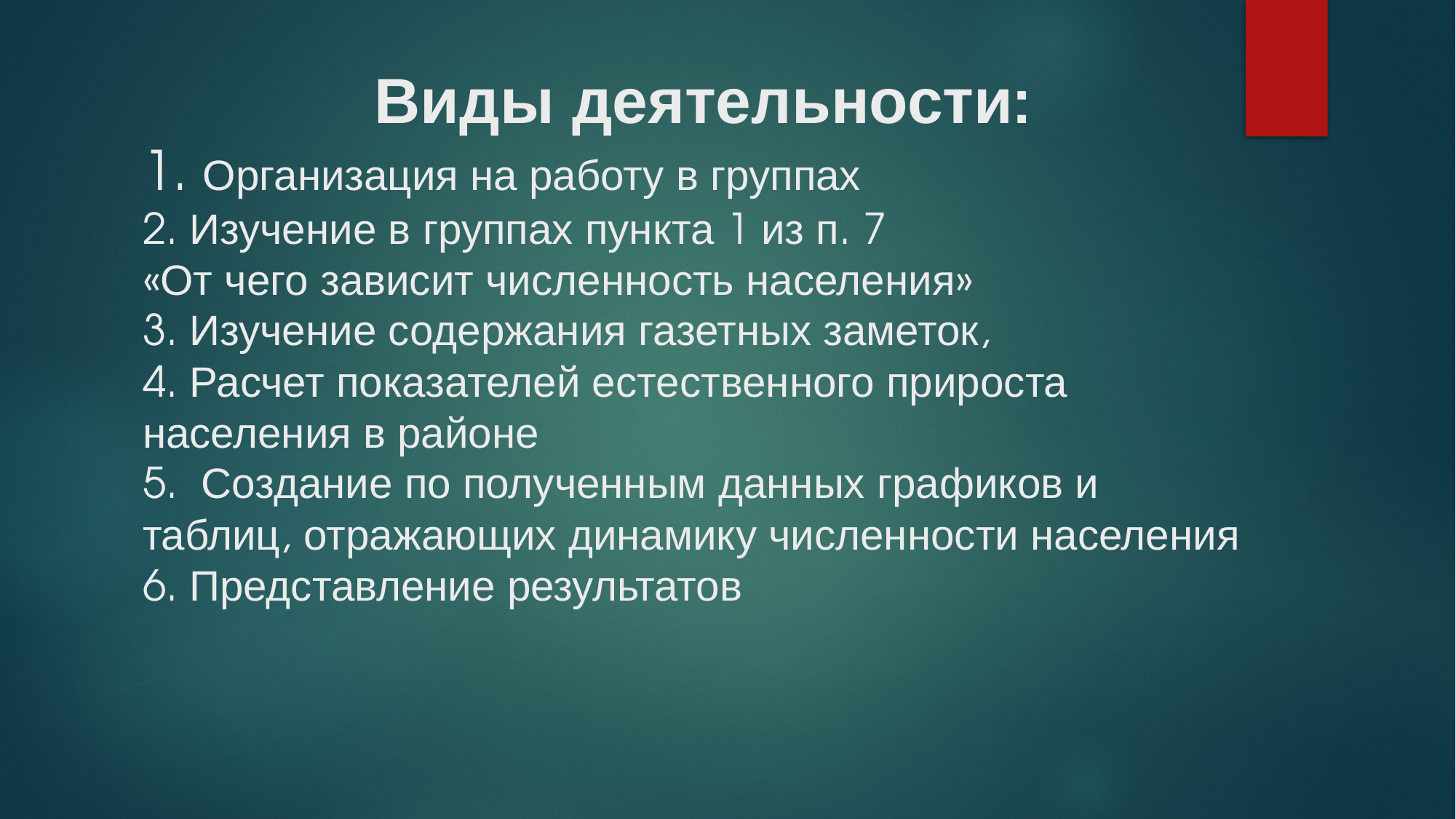

# Виды деятельности: 1. Организация на работу в группах 2. Изучение в группах пункта 1 из п. 7 «От чего зависит численность населения» 3. Изучение содержания газетных заметок, 4. Расчет показателей естественного прироста населения в районе 5.  Создание по полученным данных графиков и таблиц, отражающих динамику численности населения 6. Представление результатов